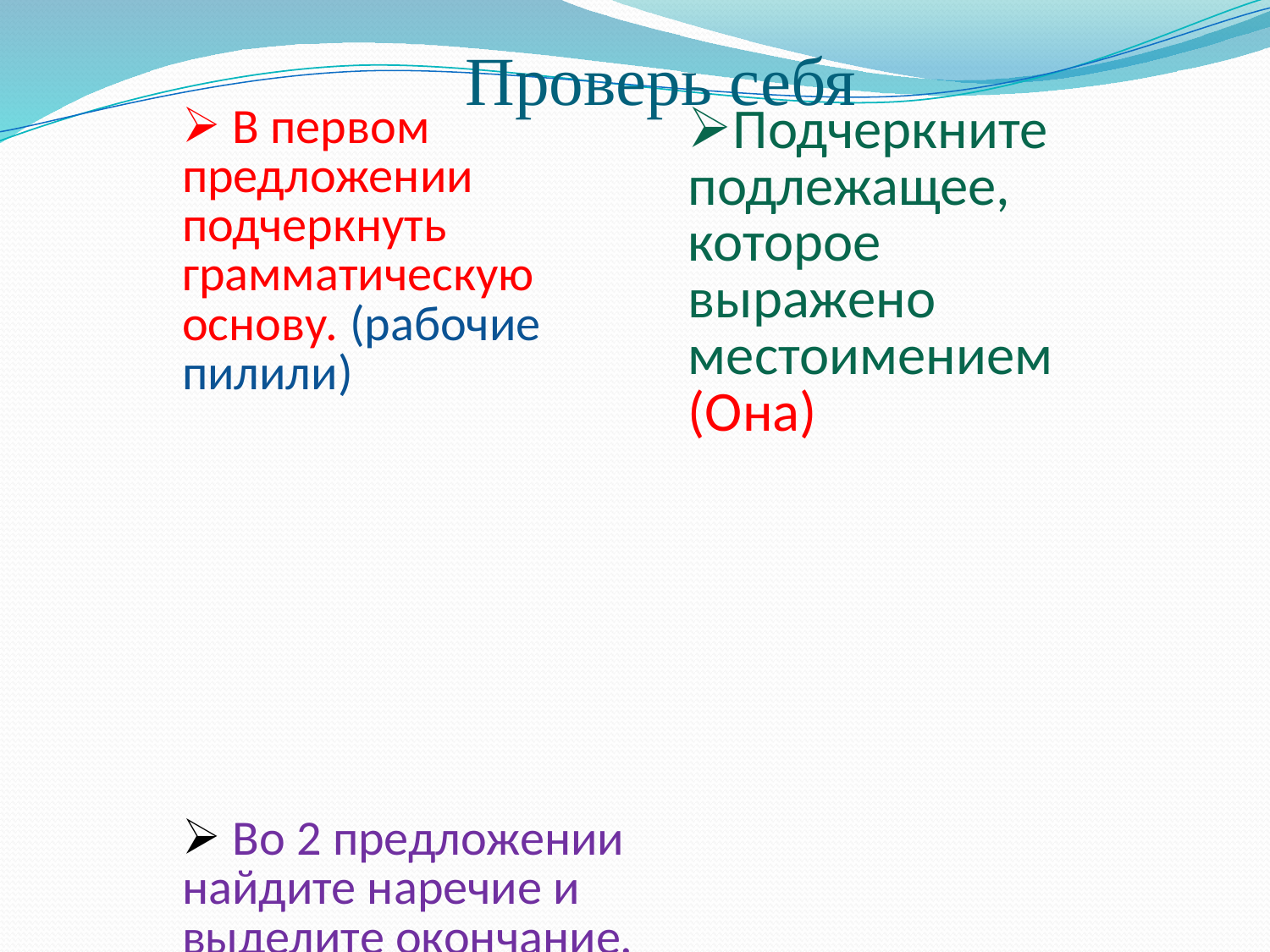

# Проверь себя
| В первом предложении подчеркнуть грамматическую основу. (рабочие пилили) | Подчеркните подлежащее, которое выражено местоимением (Она) |
| --- | --- |
|  |  |
| Во 2 предложении найдите наречие и выделите окончание. (вдруг, окончания нет, т.к. неизменяемая часть речи) |  |